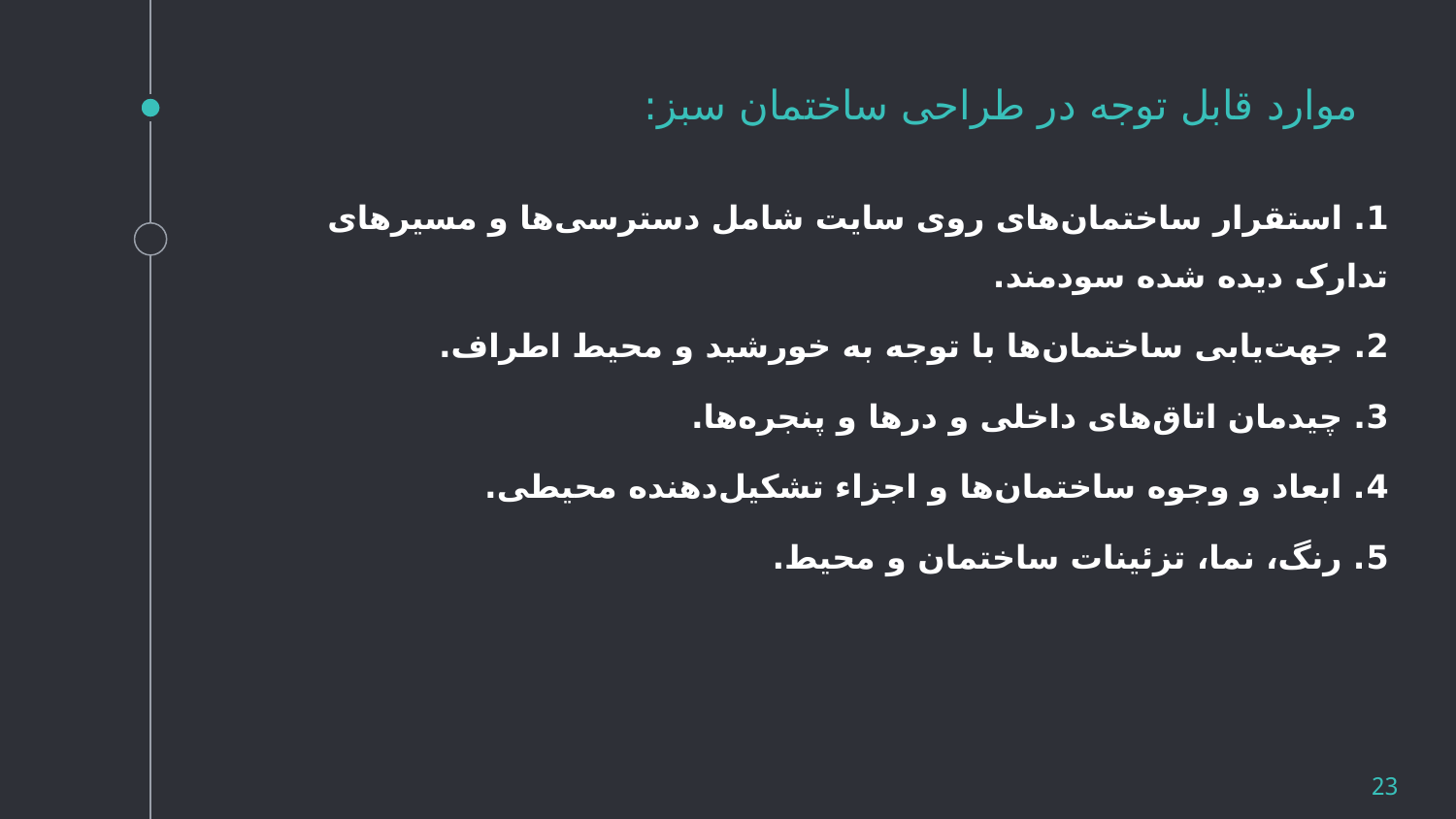

# موارد قابل توجه در طراحی ساختمان سبز:
1. استقرار ساختمان‌های روی سایت شامل دسترسی‌ها و مسیرهای تدارک دیده شده سودمند.
2. جهت‌یابی ساختمان‌ها با توجه به خورشید و محیط اطراف.
3. چیدمان اتاق‌های داخلی و درها و پنجره‌ها.
4. ابعاد و وجوه ساختمان‌ها و اجزاء تشکیل‌دهنده محیطی.
5. رنگ، نما، تزئینات ساختمان و محیط.

23